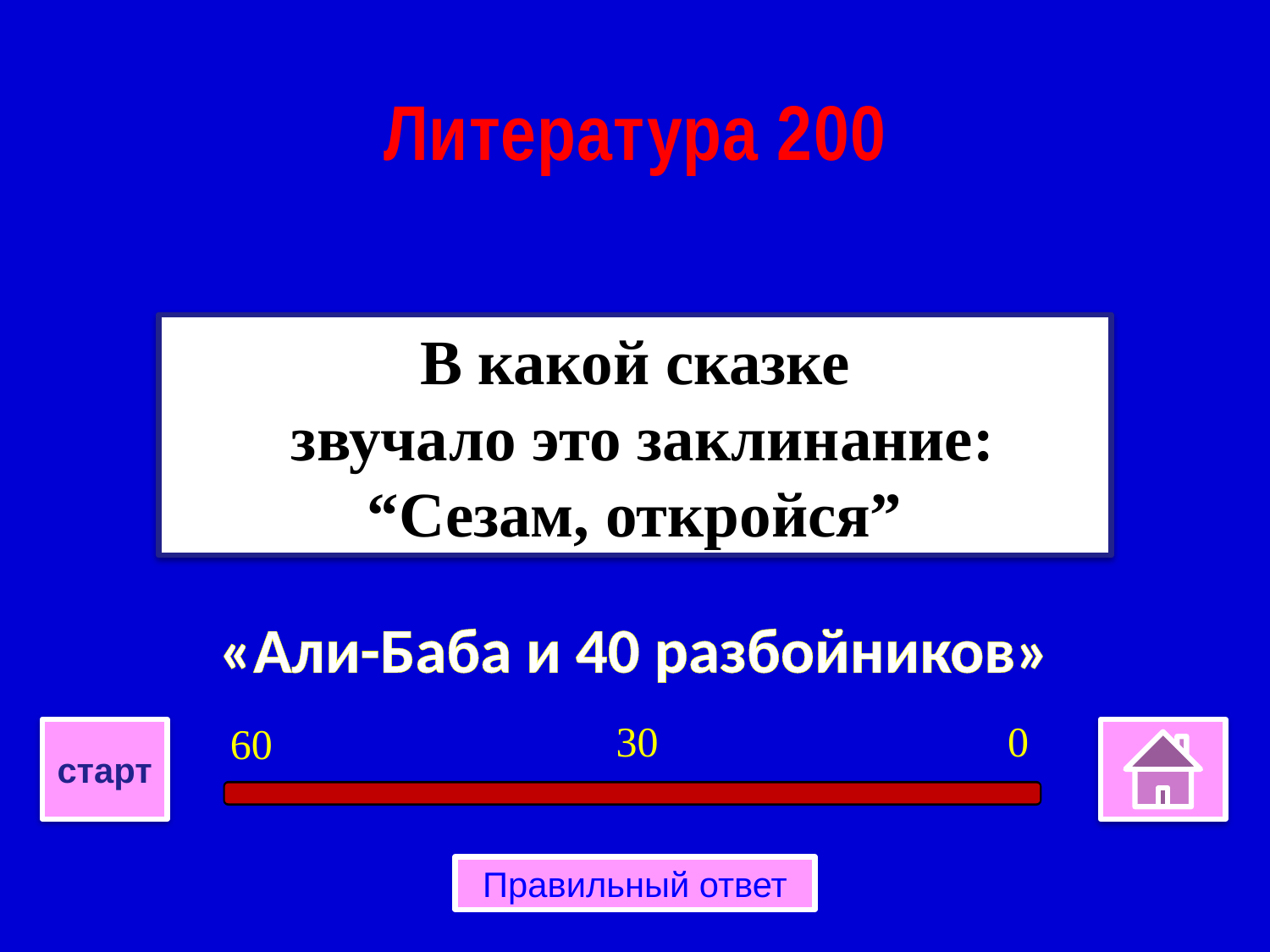

Литература 200
В какой сказке
 звучало это заклинание:
“Сезам, откройся”
«Али-Баба и 40 разбойников»
30
0
60
старт

Правильный ответ